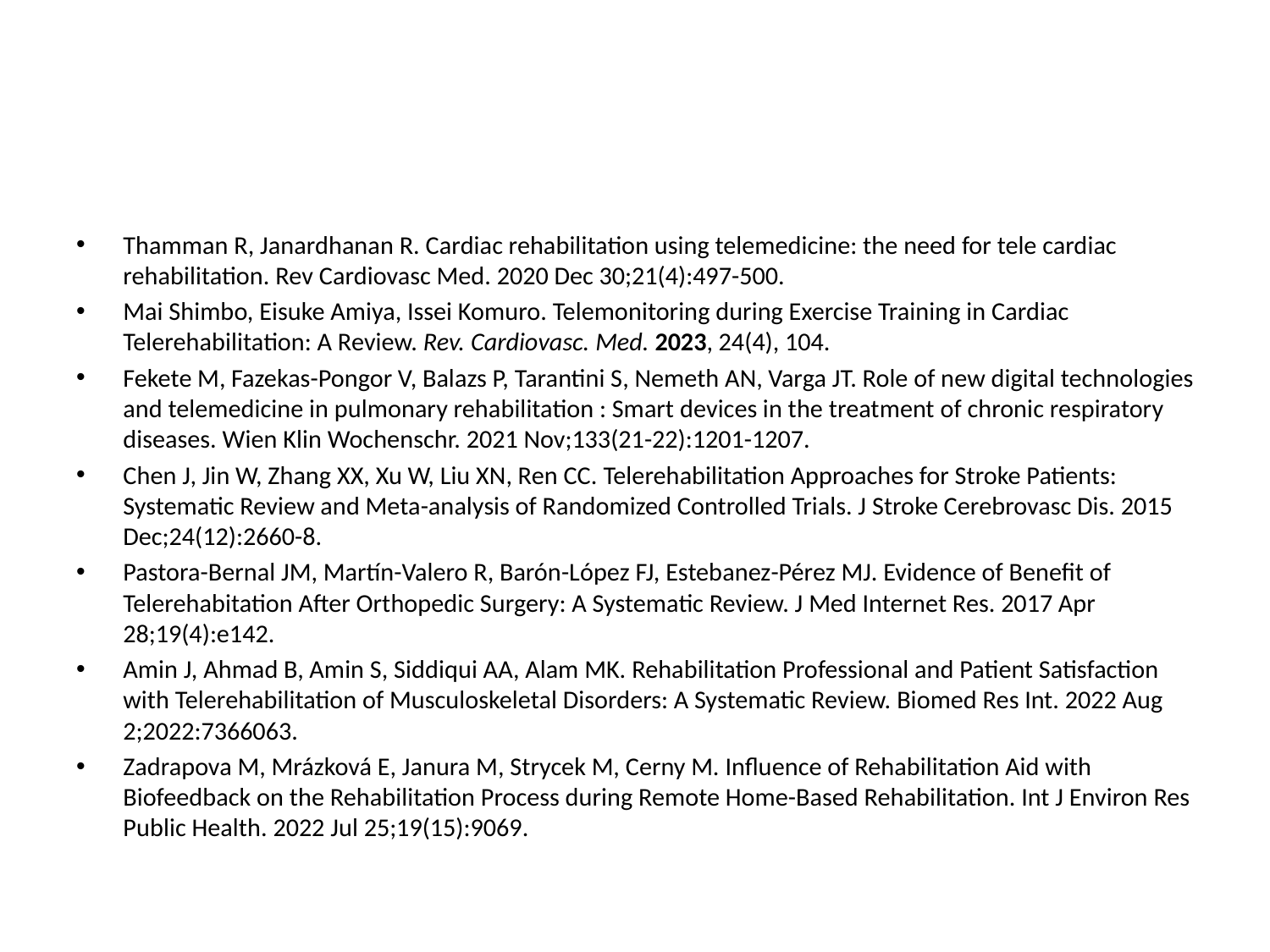

#
Thamman R, Janardhanan R. Cardiac rehabilitation using telemedicine: the need for tele cardiac rehabilitation. Rev Cardiovasc Med. 2020 Dec 30;21(4):497-500.
Mai Shimbo, Eisuke Amiya, Issei Komuro. Telemonitoring during Exercise Training in Cardiac Telerehabilitation: A Review. Rev. Cardiovasc. Med. 2023, 24(4), 104.
Fekete M, Fazekas-Pongor V, Balazs P, Tarantini S, Nemeth AN, Varga JT. Role of new digital technologies and telemedicine in pulmonary rehabilitation : Smart devices in the treatment of chronic respiratory diseases. Wien Klin Wochenschr. 2021 Nov;133(21-22):1201-1207.
Chen J, Jin W, Zhang XX, Xu W, Liu XN, Ren CC. Telerehabilitation Approaches for Stroke Patients: Systematic Review and Meta-analysis of Randomized Controlled Trials. J Stroke Cerebrovasc Dis. 2015 Dec;24(12):2660-8.
Pastora-Bernal JM, Martín-Valero R, Barón-López FJ, Estebanez-Pérez MJ. Evidence of Benefit of Telerehabitation After Orthopedic Surgery: A Systematic Review. J Med Internet Res. 2017 Apr 28;19(4):e142.
Amin J, Ahmad B, Amin S, Siddiqui AA, Alam MK. Rehabilitation Professional and Patient Satisfaction with Telerehabilitation of Musculoskeletal Disorders: A Systematic Review. Biomed Res Int. 2022 Aug 2;2022:7366063.
Zadrapova M, Mrázková E, Janura M, Strycek M, Cerny M. Influence of Rehabilitation Aid with Biofeedback on the Rehabilitation Process during Remote Home-Based Rehabilitation. Int J Environ Res Public Health. 2022 Jul 25;19(15):9069.